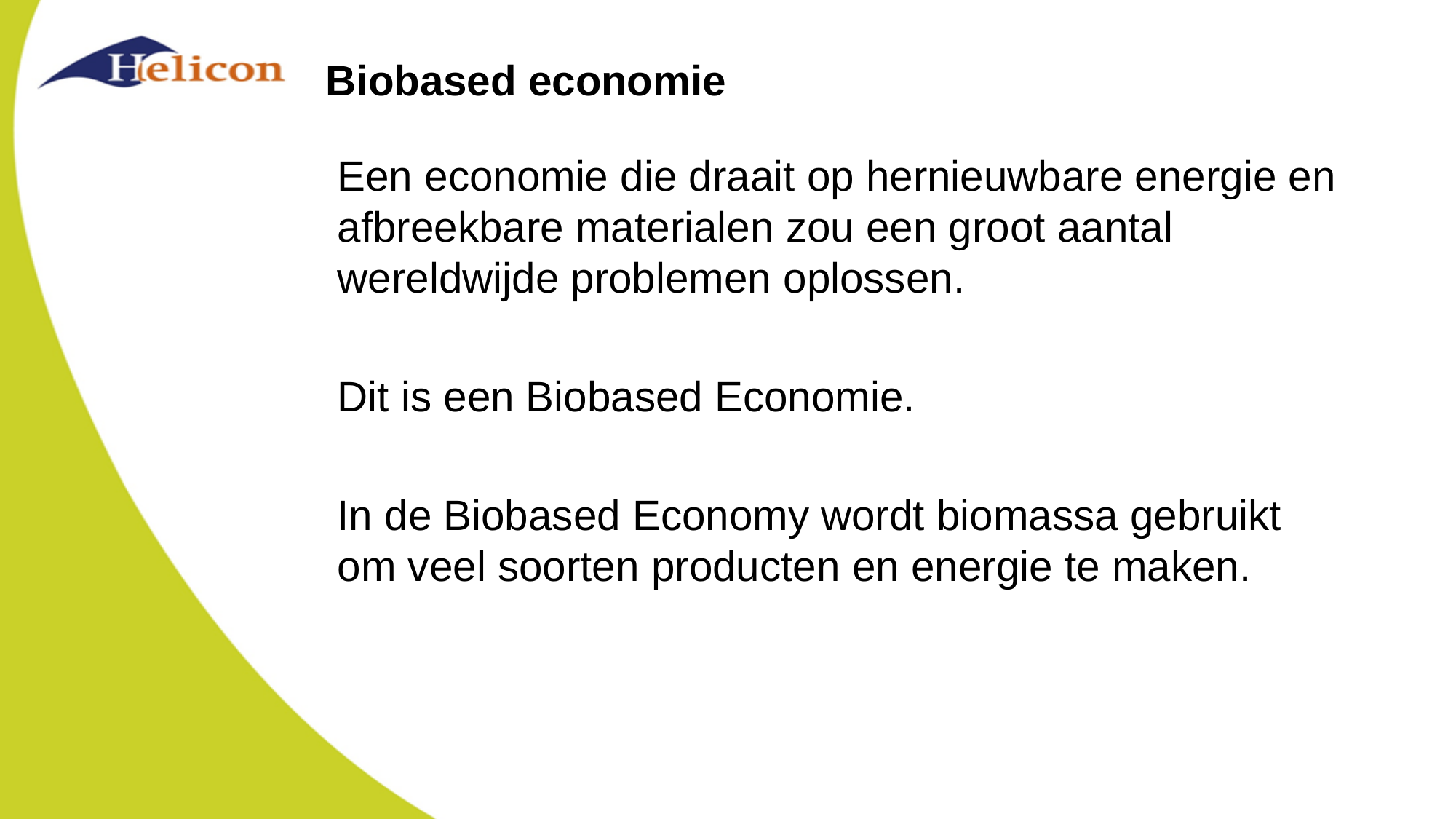

# Biobased economie
Een economie die draait op hernieuwbare energie en afbreekbare materialen zou een groot aantal wereldwijde problemen oplossen.

Dit is een Biobased Economie.

In de Biobased Economy wordt biomassa gebruikt
om veel soorten producten en energie te maken.